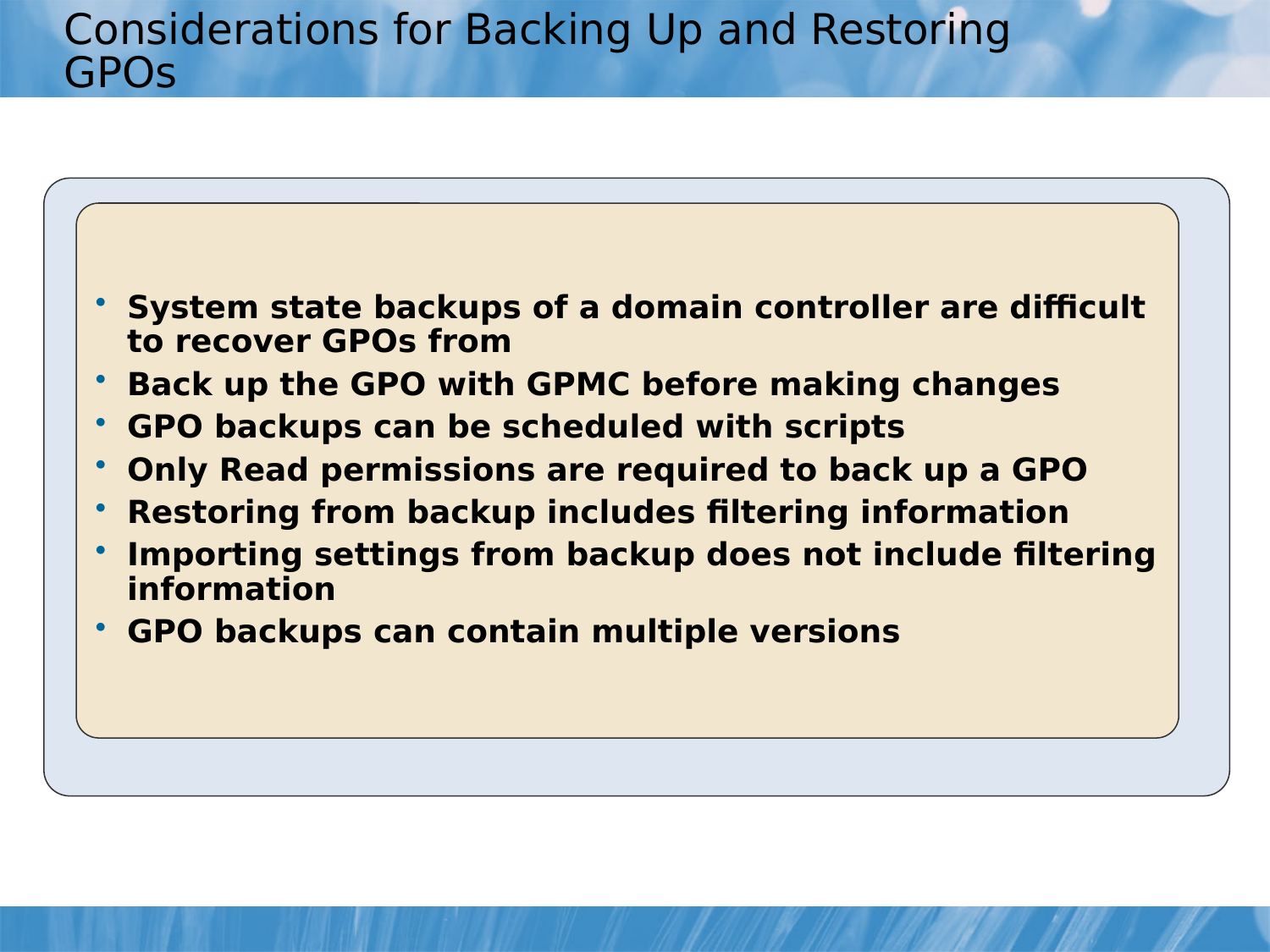

# Considerations for Backing Up and Restoring GPOs

System state backups of a domain controller are difficult to recover GPOs from
Back up the GPO with GPMC before making changes
GPO backups can be scheduled with scripts
Only Read permissions are required to back up a GPO
Restoring from backup includes filtering information
Importing settings from backup does not include filtering information
GPO backups can contain multiple versions